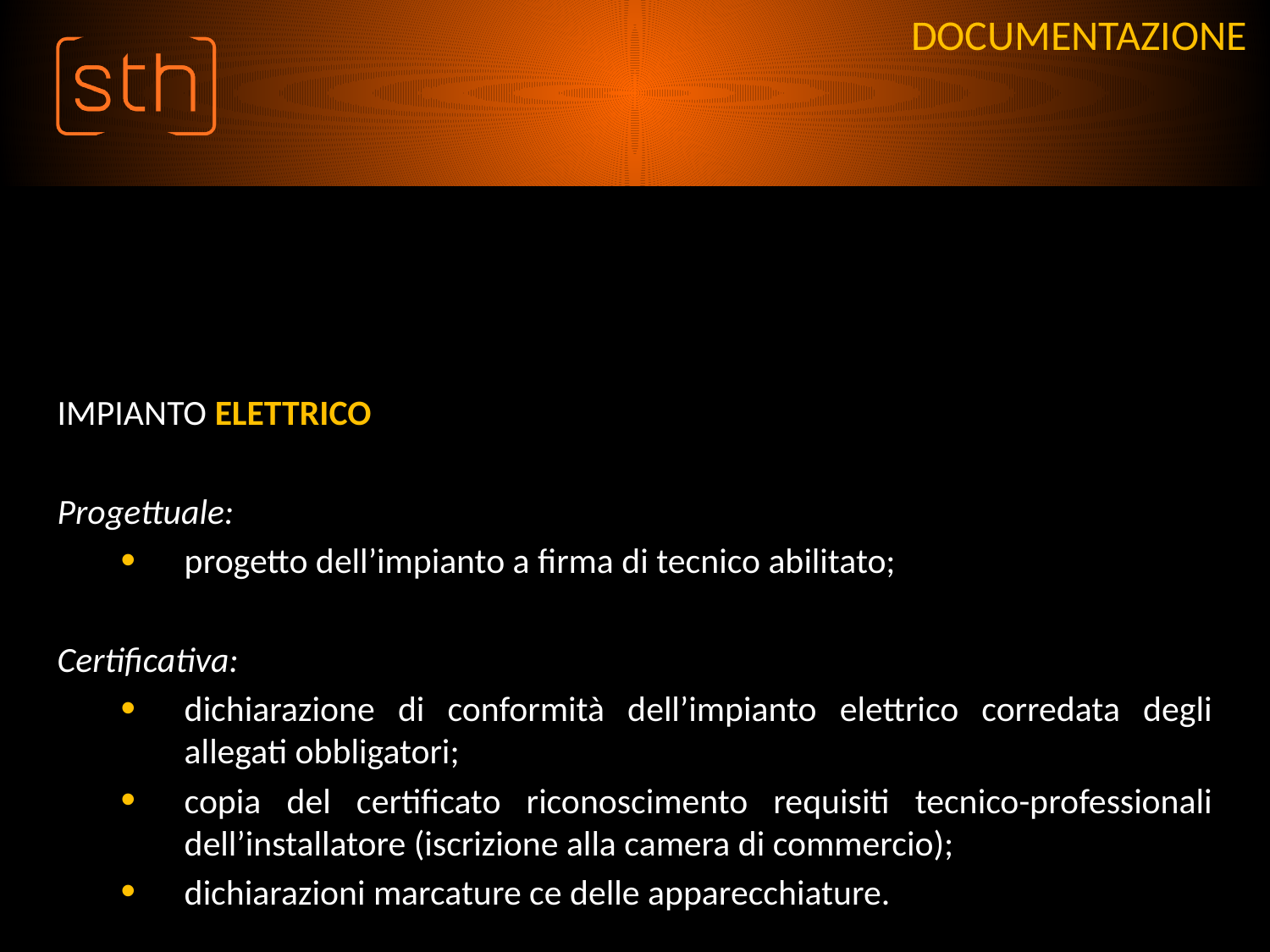

# DOCUMENTAZIONE

IMPIANTO ELETTRICO

Progettuale:
progetto dell’impianto a firma di tecnico abilitato;

Certificativa:
dichiarazione di conformità dell’impianto elettrico corredata degli allegati obbligatori;
copia del certificato riconoscimento requisiti tecnico-professionali dell’installatore (iscrizione alla camera di commercio);
dichiarazioni marcature ce delle apparecchiature.